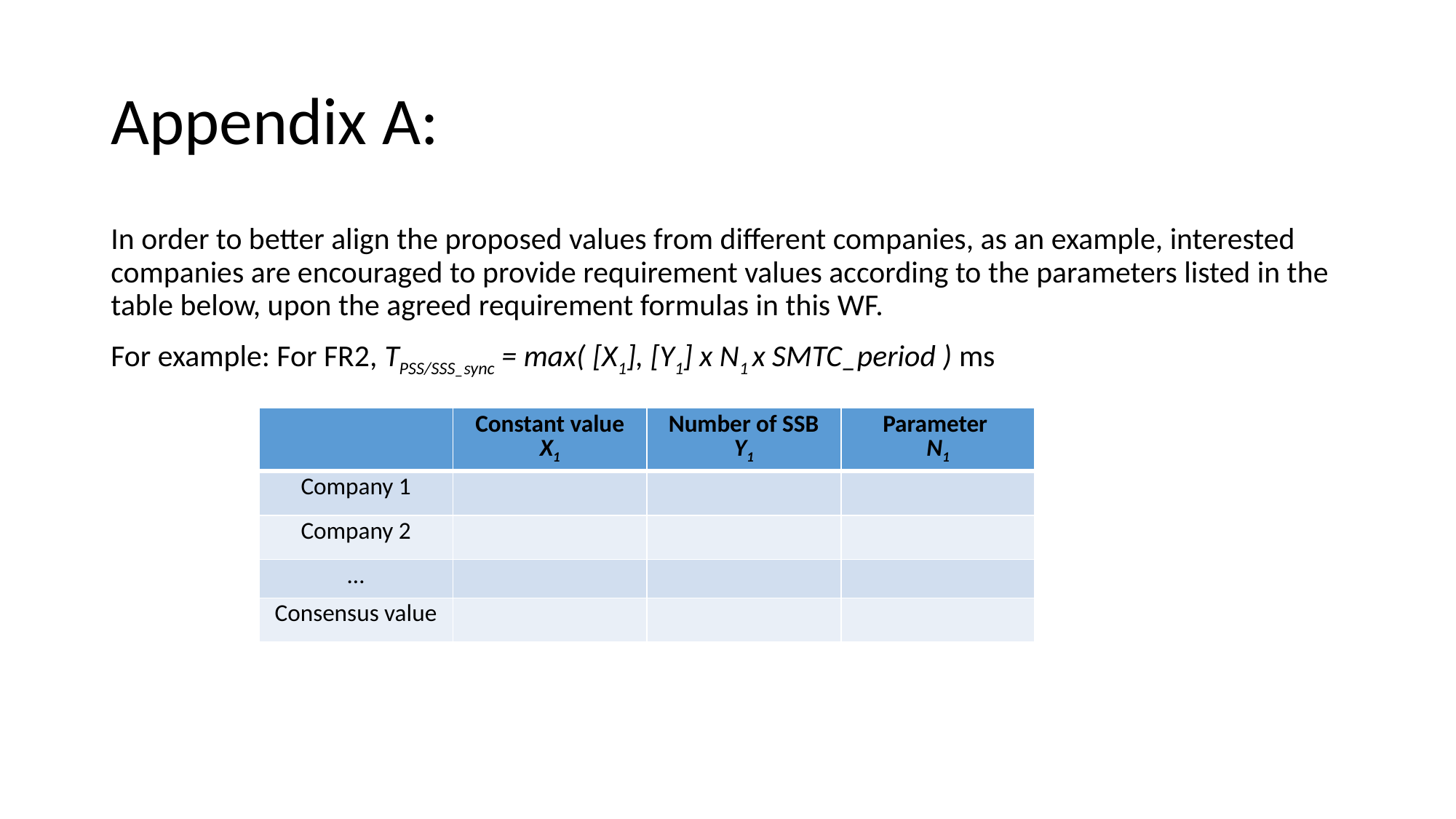

# Appendix A:
In order to better align the proposed values from different companies, as an example, interested companies are encouraged to provide requirement values according to the parameters listed in the table below, upon the agreed requirement formulas in this WF.
For example: For FR2, TPSS/SSS_sync = max( [X1], [Y1] x N1 x SMTC_period ) ms
|  | Constant value X1 | Number of SSB Y1 | Parameter N1 |
| --- | --- | --- | --- |
| Company 1 |  |  |  |
| Company 2 |  |  |  |
| … |  |  |  |
| Consensus value |  |  |  |